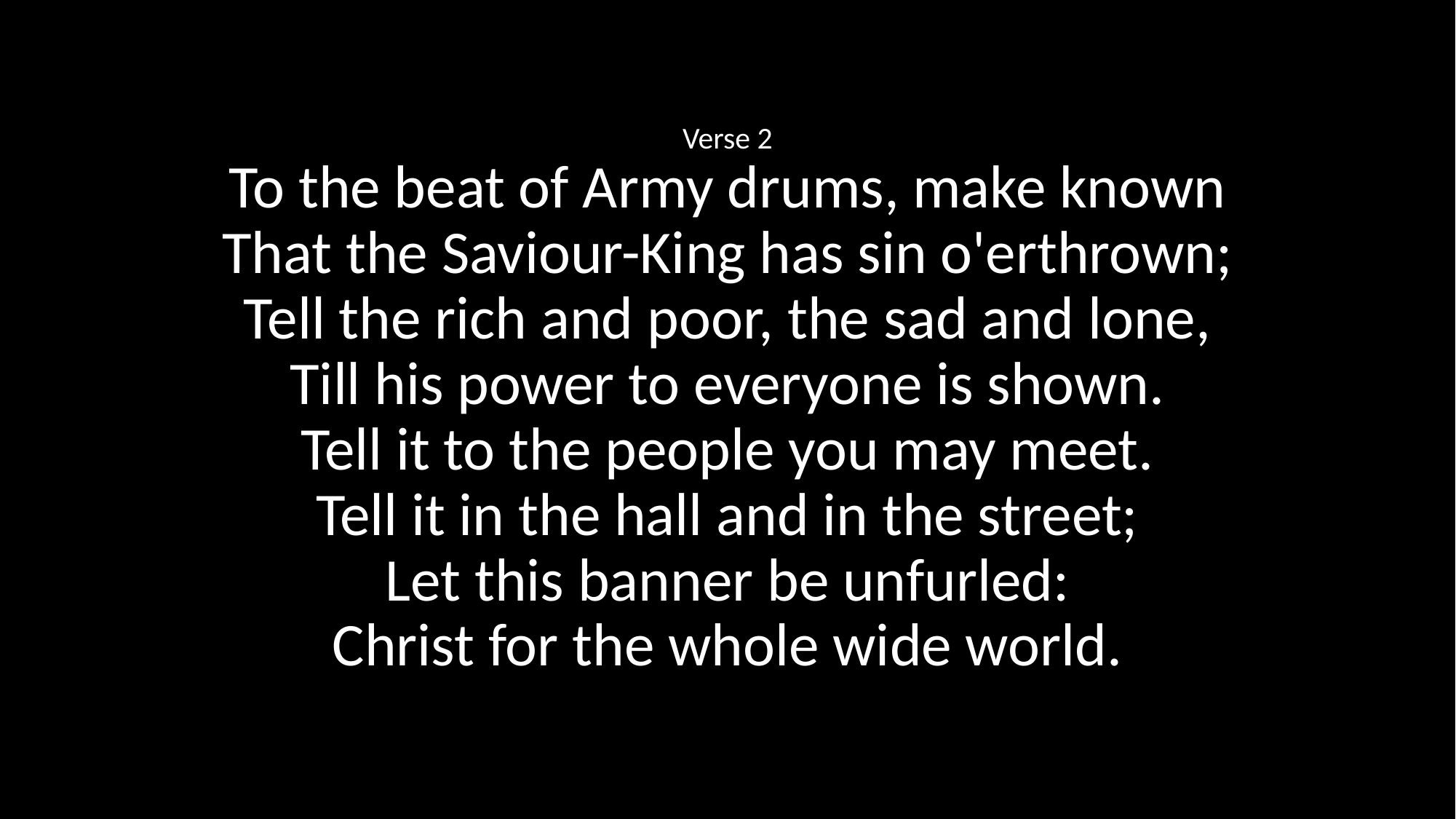

Verse 2
To the beat of Army drums, make known
That the Saviour-King has sin o'erthrown;
Tell the rich and poor, the sad and lone,
Till his power to everyone is shown.
Tell it to the people you may meet.
Tell it in the hall and in the street;
Let this banner be unfurled:
Christ for the whole wide world.